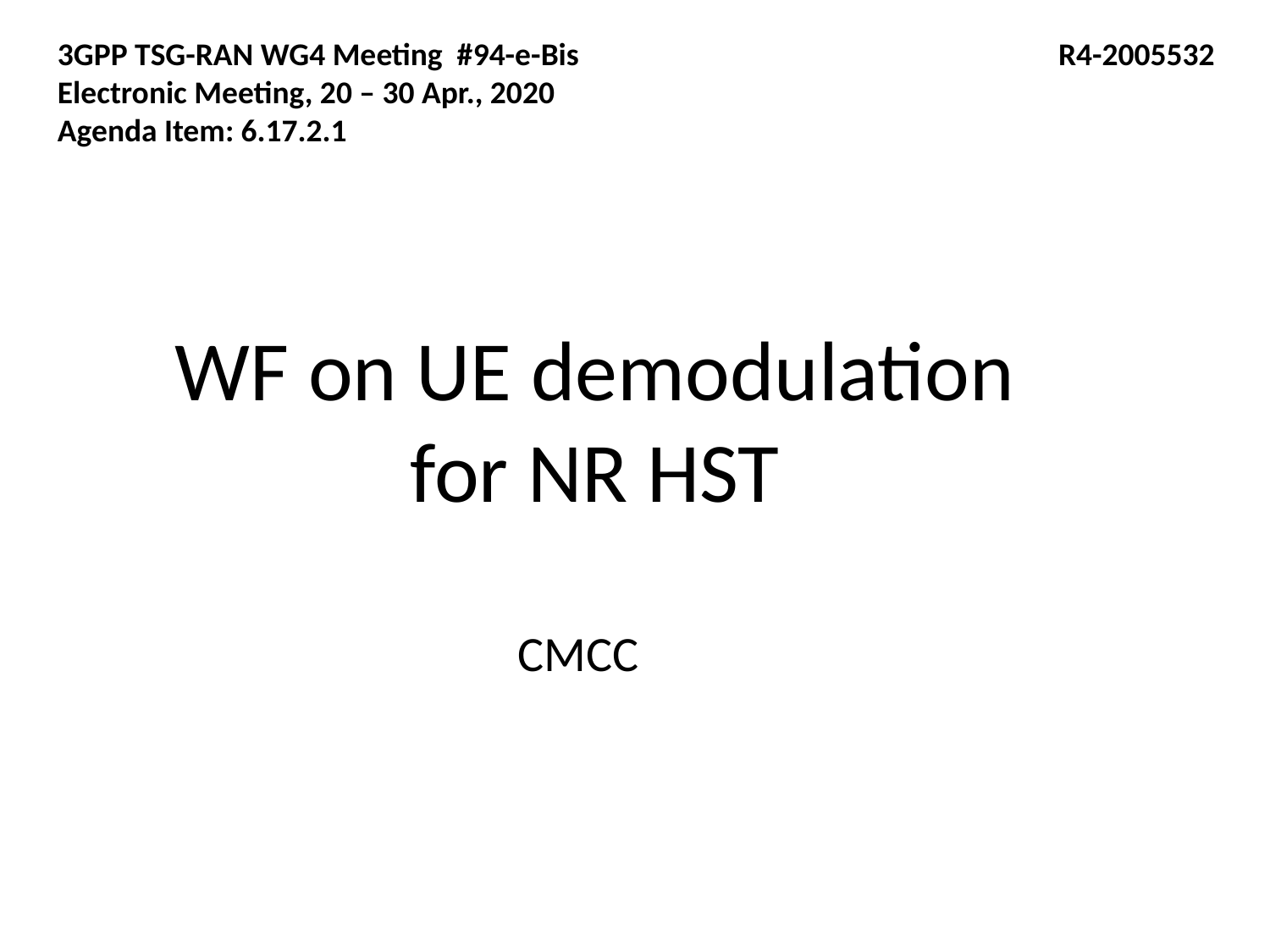

3GPP TSG-RAN WG4 Meeting  #94-e-Bis	                                                   R4-2005532
Electronic Meeting, 20 – 30 Apr., 2020
Agenda Item: 6.17.2.1
WF on UE demodulation for NR HST
CMCC